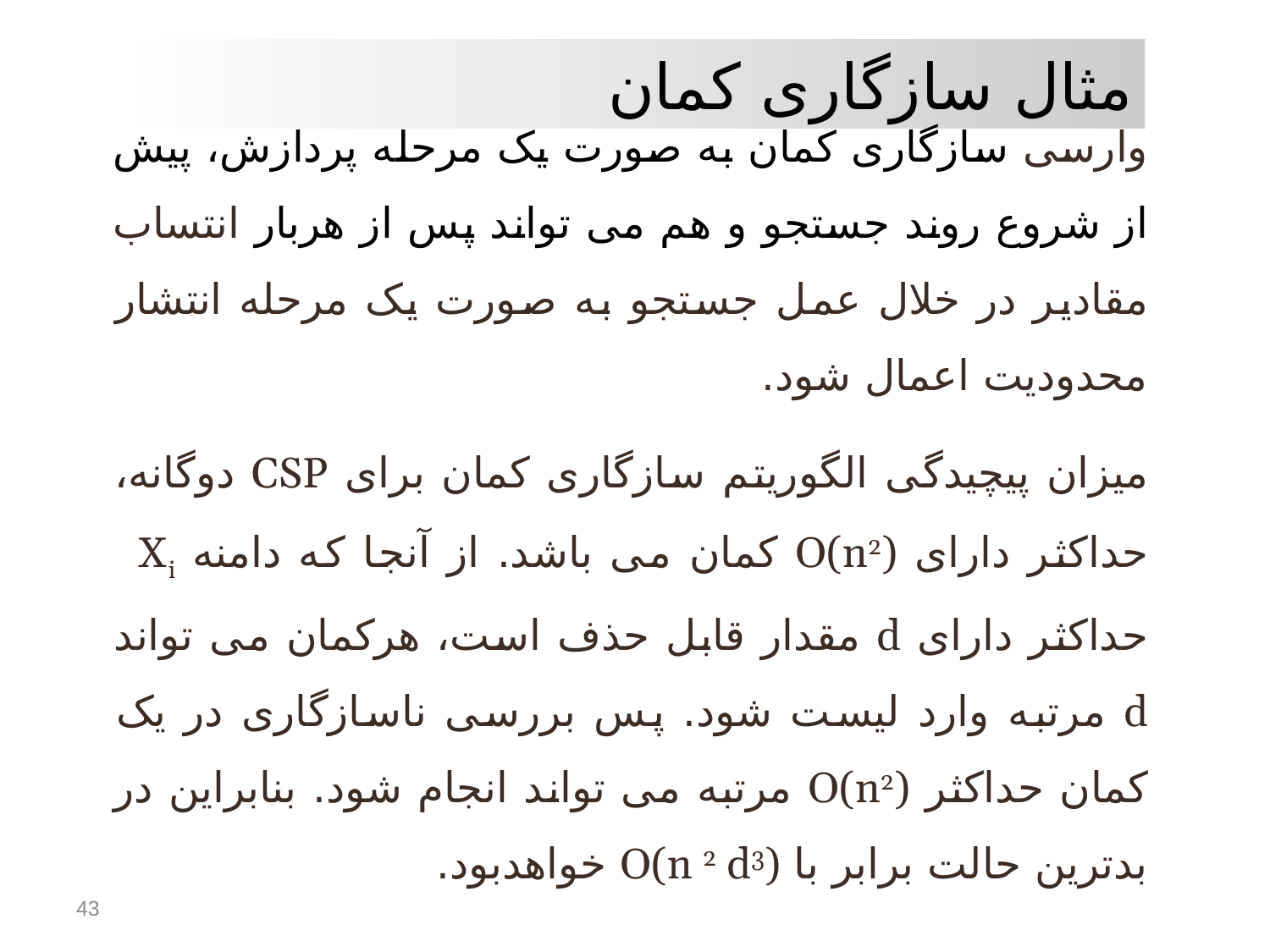

مثال سازگاری کمان
وارسی سازگاری کمان به صورت یک مرحله پردازش، پیش از شروع روند جستجو و هم می تواند پس از هربار انتساب مقادیر در خلال عمل جستجو به صورت یک مرحله انتشار محدودیت اعمال شود.
میزان پیچیدگی الگوریتم سازگاری کمان برای CSP دوگانه، حداکثر دارای O(n2) کمان می باشد. از آنجا که دامنه Xi   حداکثر دارای d مقدار قابل حذف است، هرکمان می تواند d مرتبه وارد لیست شود. پس بررسی ناسازگاری در یک کمان حداکثر O(n2) مرتبه می تواند انجام شود. بنابراین در بدترین حالت برابر با O(n 2 d3) خواهدبود.
43